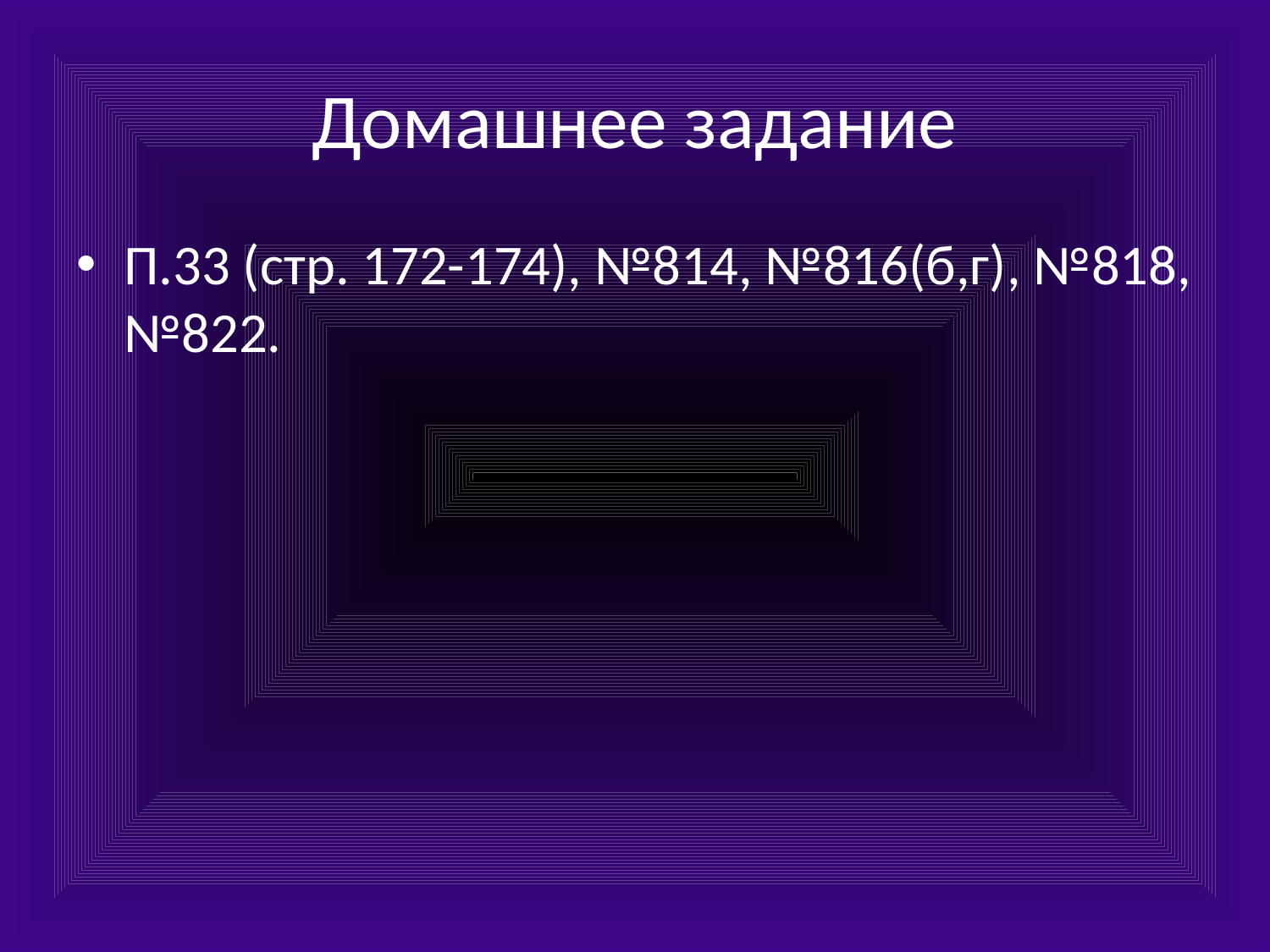

# Домашнее задание
П.33 (стр. 172-174), №814, №816(б,г), №818, №822.